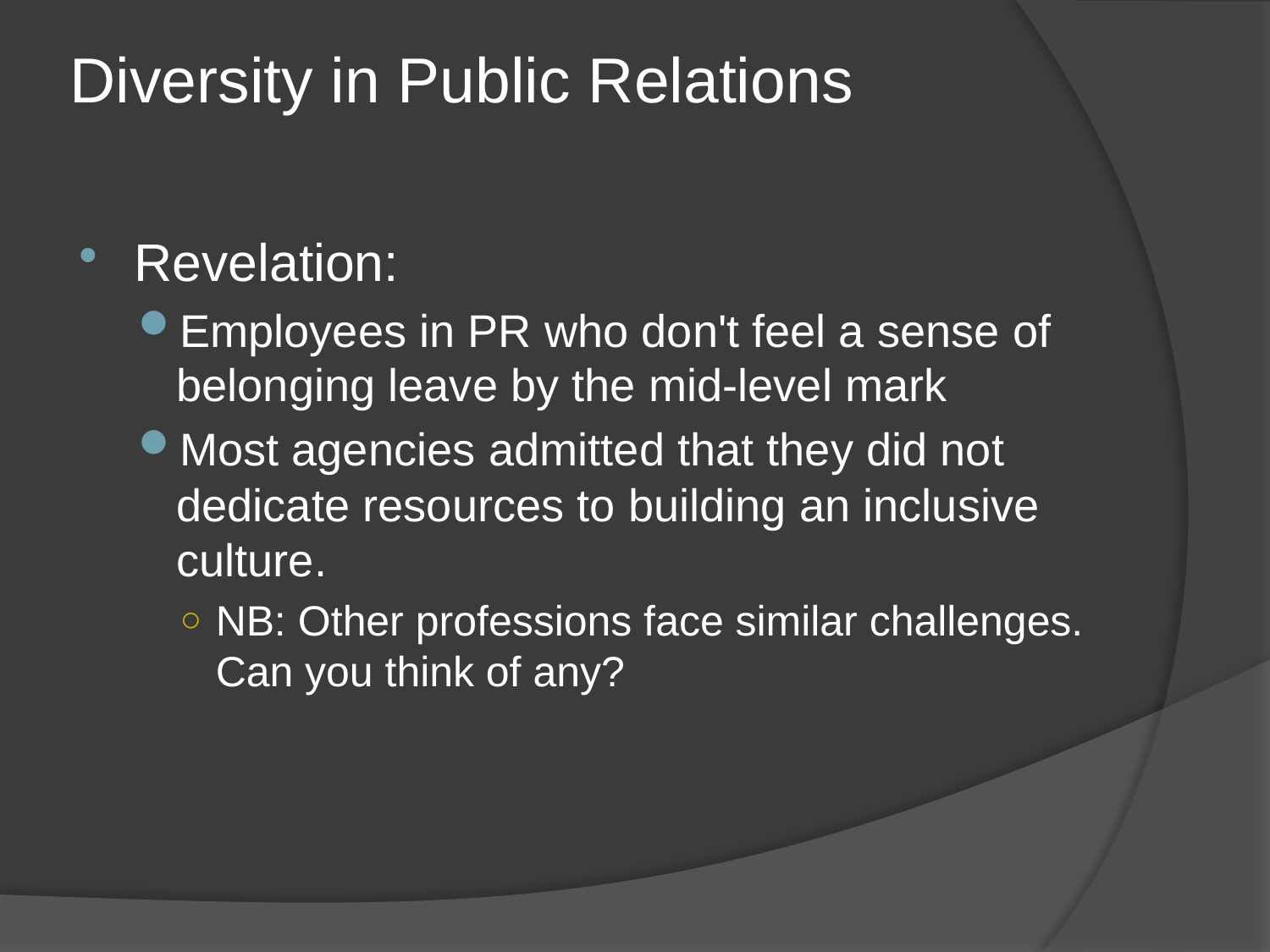

# Diversity in Public Relations
Revelation:
Employees in PR who don't feel a sense of belonging leave by the mid-level mark
Most agencies admitted that they did not dedicate resources to building an inclusive culture.
NB: Other professions face similar challenges. Can you think of any?